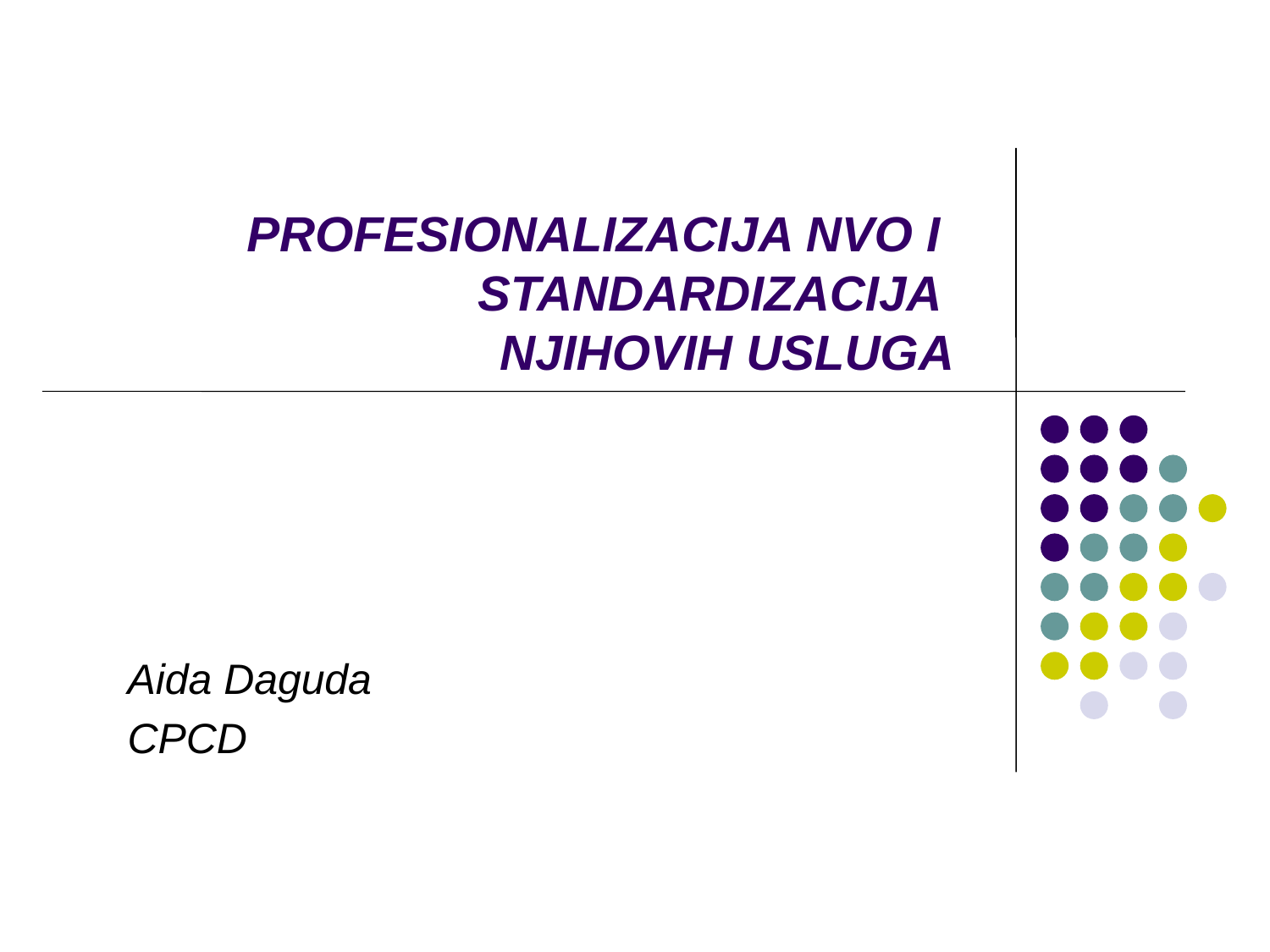

#
PROFESIONALIZACIJA NVO I
STANDARDIZACIJA
NJIHOVIH USLUGA
Aida Daguda
CPCD